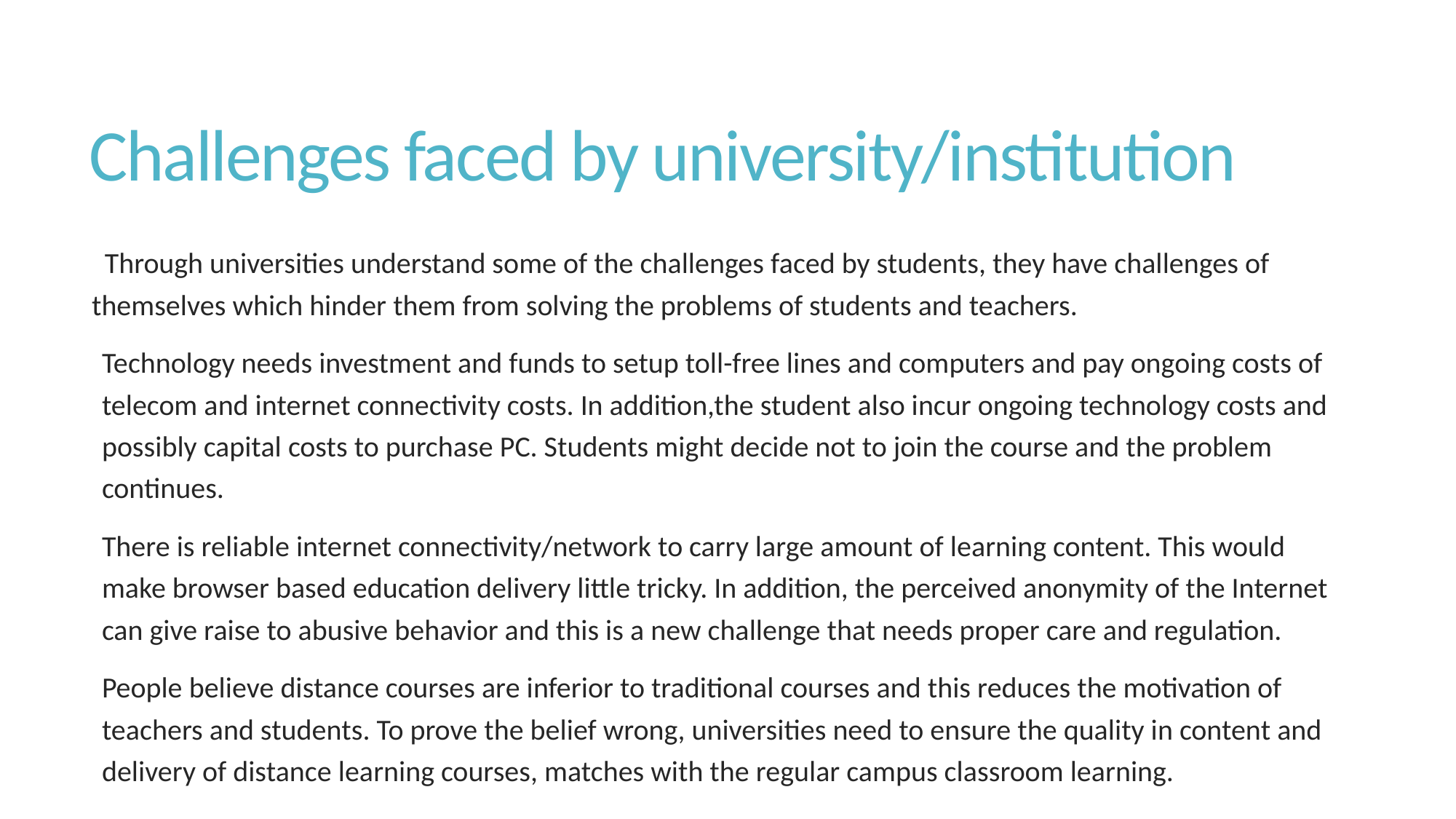

# Challenges faced by university/institution
  Through universities understand some of the challenges faced by students, they have challenges of       themselves which hinder them from solving the problems of students and teachers.
Technology needs investment and funds to setup toll-free lines and computers and pay ongoing costs of telecom and internet connectivity costs. In addition,the student also incur ongoing technology costs and possibly capital costs to purchase PC. Students might decide not to join the course and the problem continues.
There is reliable internet connectivity/network to carry large amount of learning content. This would make browser based education delivery little tricky. In addition, the perceived anonymity of the Internet can give raise to abusive behavior and this is a new challenge that needs proper care and regulation.
People believe distance courses are inferior to traditional courses and this reduces the motivation of teachers and students. To prove the belief wrong, universities need to ensure the quality in content and delivery of distance learning courses, matches with the regular campus classroom learning.